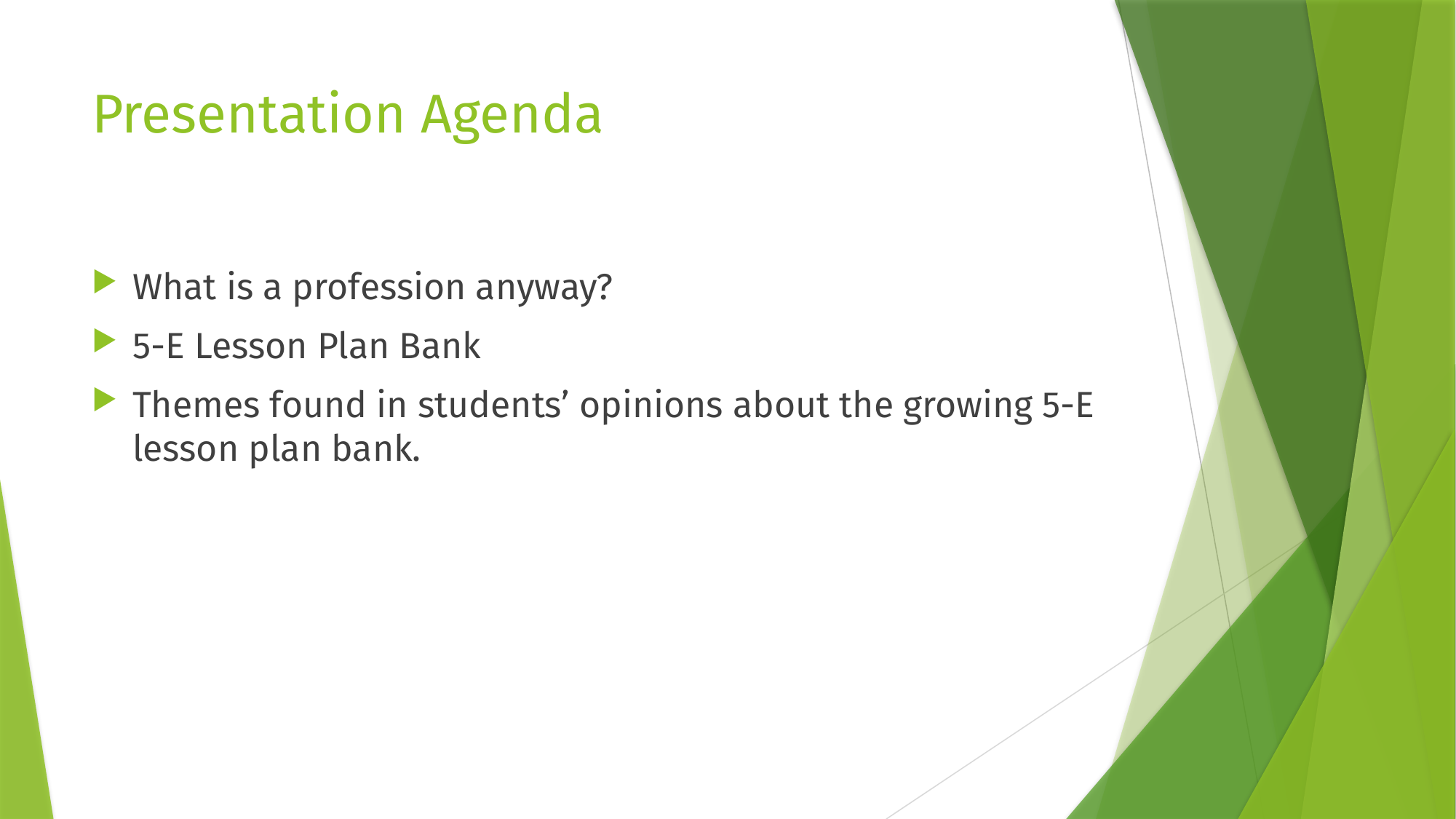

# Presentation Agenda
What is a profession anyway?
5-E Lesson Plan Bank
Themes found in students’ opinions about the growing 5-E lesson plan bank.